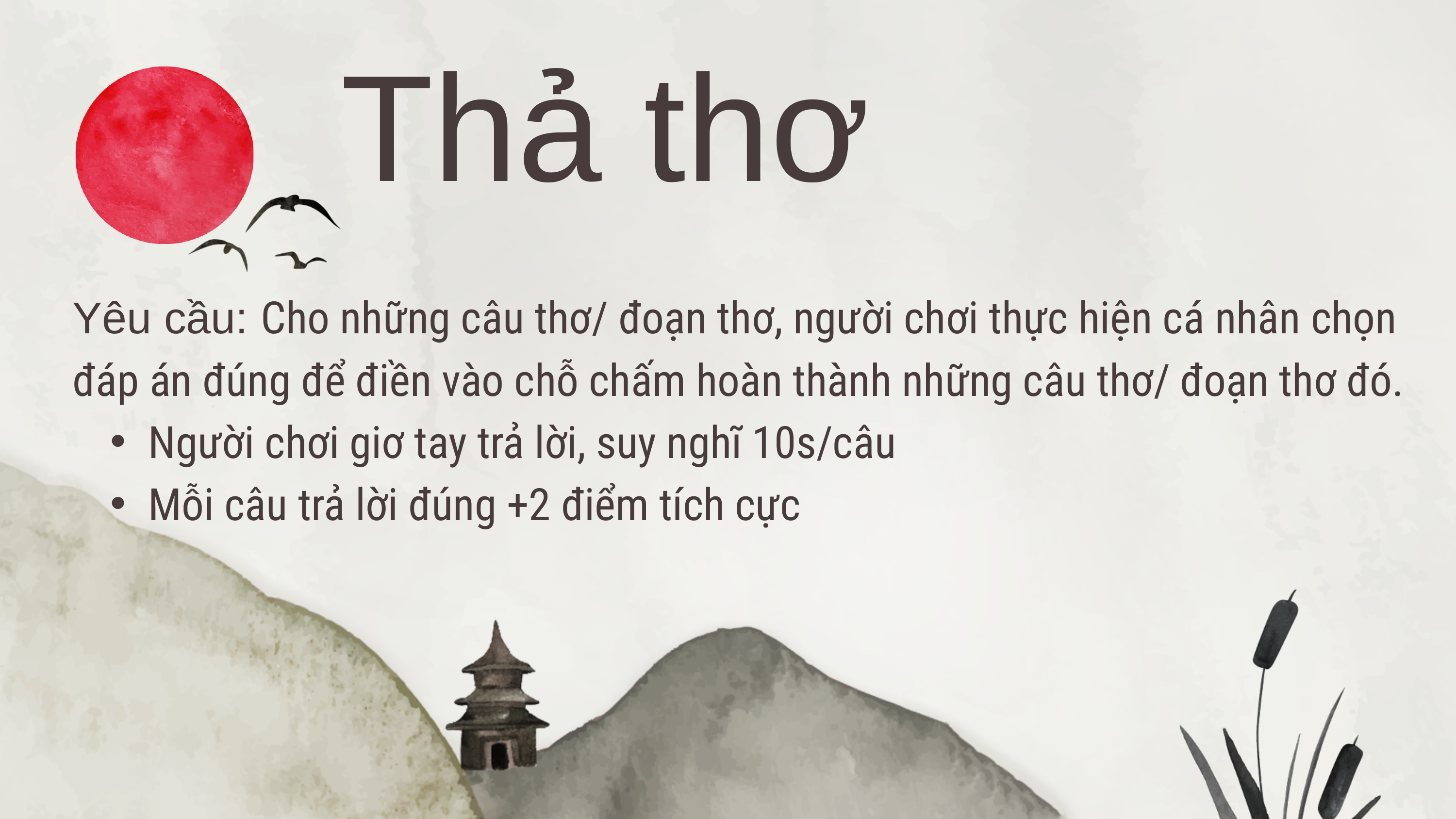

Thả thơ

Yêu cầu: Cho những câu thơ/ đoạn thơ, người chơi thực hiện cá nhân chọn đáp án đúng để điền vào chỗ chấm hoàn thành những câu thơ/ đoạn thơ đó.
Người chơi giơ tay trả lời, suy nghĩ 10s/câu
Mỗi câu trả lời đúng +2 điểm tích cực